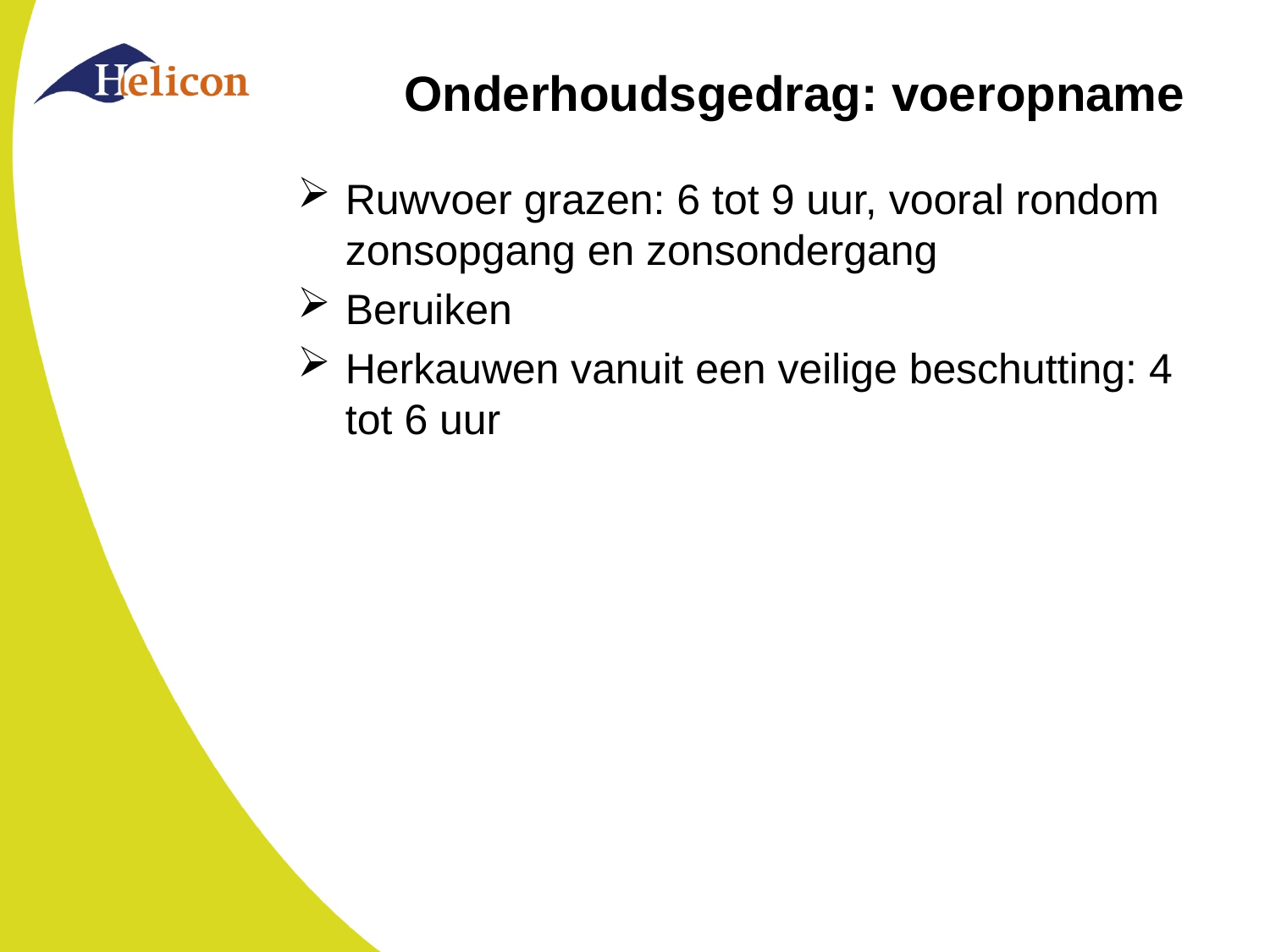

# Onderhoudsgedrag: voeropname
Ruwvoer grazen: 6 tot 9 uur, vooral rondom zonsopgang en zonsondergang
Beruiken
Herkauwen vanuit een veilige beschutting: 4 tot 6 uur